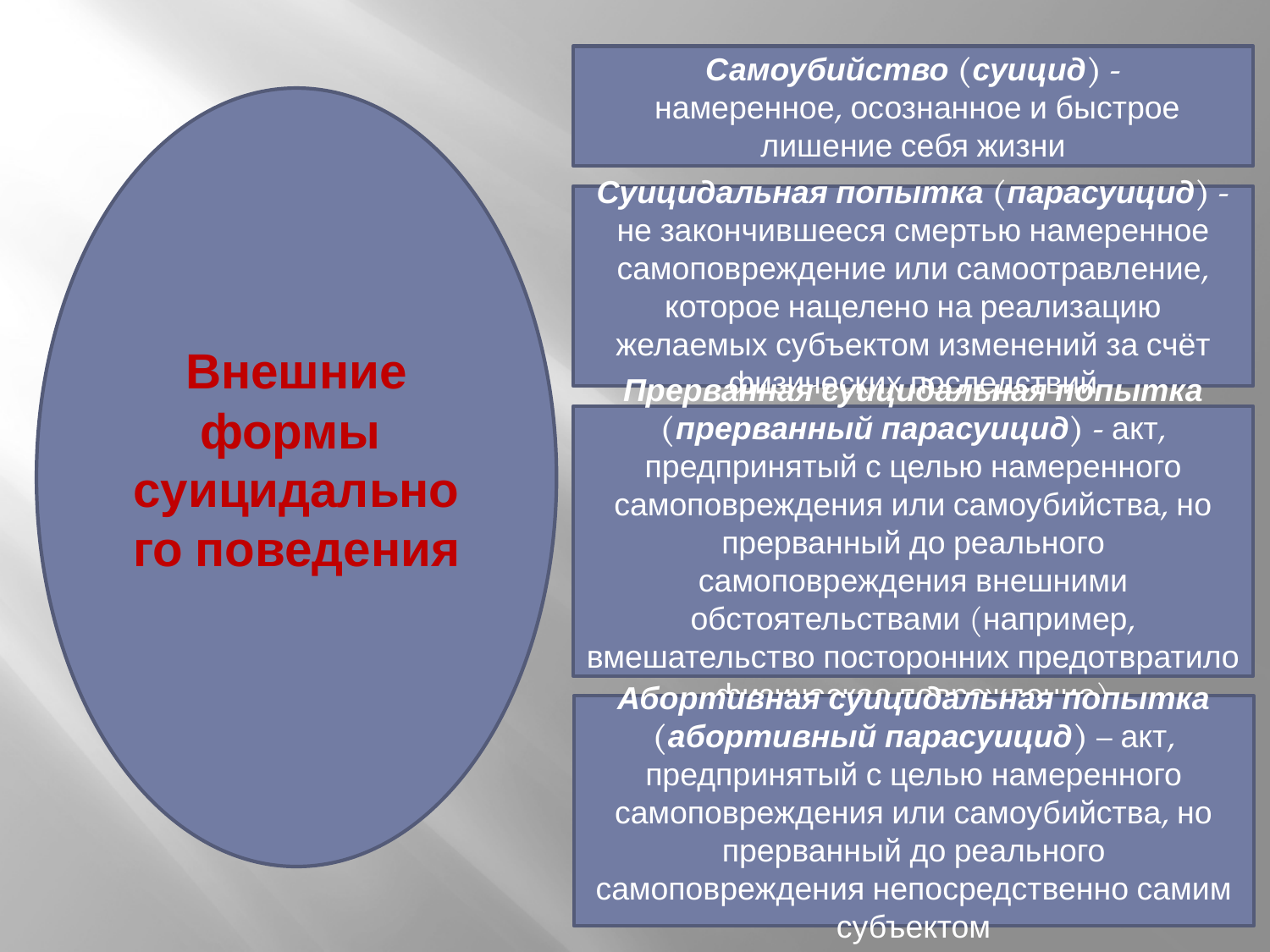

Самоубийство (суицид) -
 намеренное, осознанное и быстрое лишение себя жизни
Внешние
формы
суицидального поведения

Суицидальная попытка (парасуицид) - не закончившееся смертью намеренное самоповреждение или самоотравление, которое нацелено на реализацию желаемых субъектом изменений за счёт физических последствий
Прерванная суицидальная попытка (прерванный парасуицид) - акт, предпринятый с целью намеренного самоповреждения или самоубийства, но прерванный до реального самоповреждения внешними обстоятельствами (например, вмешательство посторонних предотвратило физическое повреждение)
Абортивная суицидальная попытка (абортивный парасуицид) – акт, предпринятый с целью намеренного самоповреждения или самоубийства, но прерванный до реального самоповреждения непосредственно самим субъектом